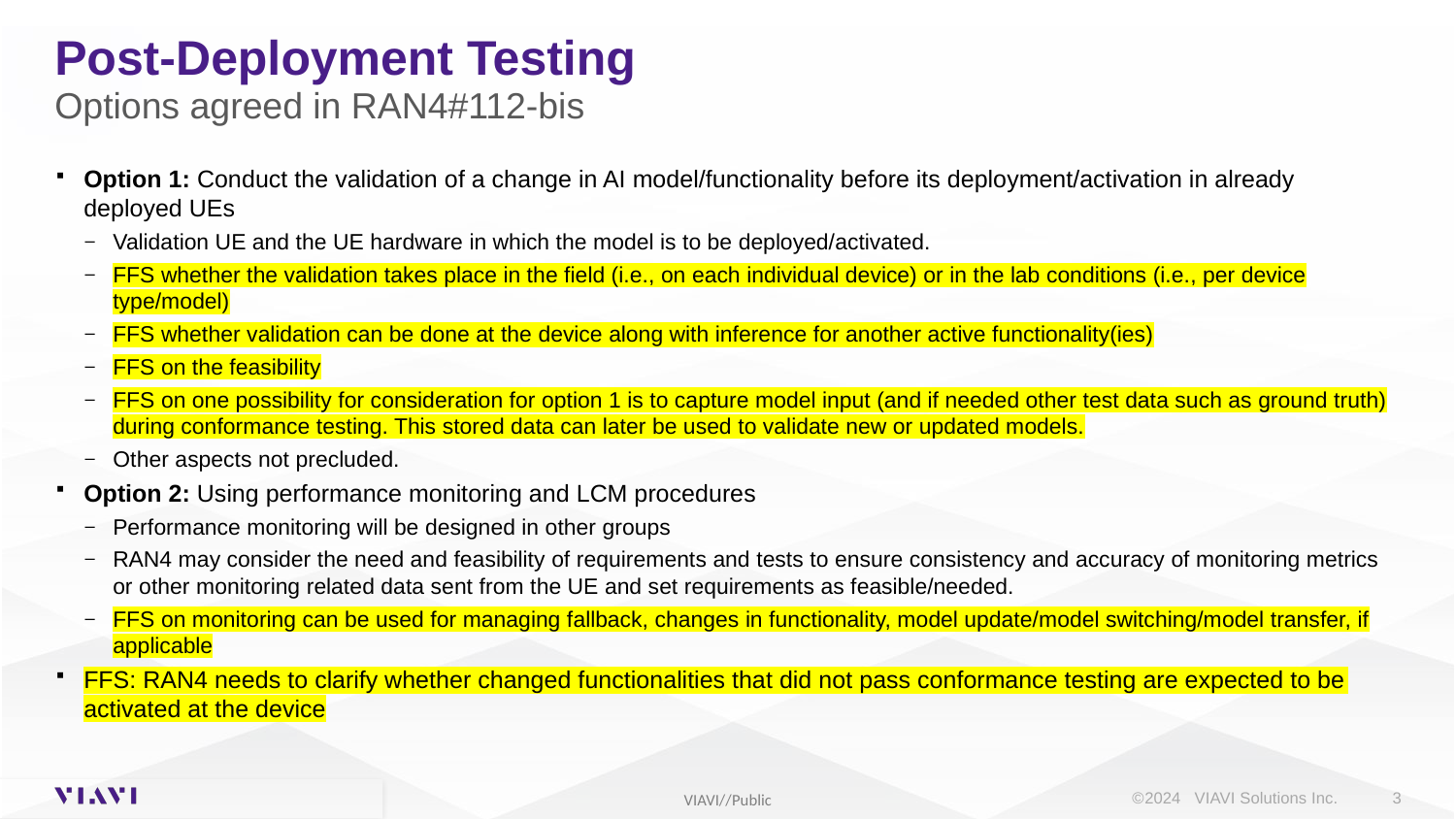

# Post-Deployment Testing
Options agreed in RAN4#112-bis
Option 1: Conduct the validation of a change in AI model/functionality before its deployment/activation in already deployed UEs
Validation UE and the UE hardware in which the model is to be deployed/activated.
FFS whether the validation takes place in the field (i.e., on each individual device) or in the lab conditions (i.e., per device type/model)
FFS whether validation can be done at the device along with inference for another active functionality(ies)
FFS on the feasibility
FFS on one possibility for consideration for option 1 is to capture model input (and if needed other test data such as ground truth) during conformance testing. This stored data can later be used to validate new or updated models.
Other aspects not precluded.
Option 2: Using performance monitoring and LCM procedures
Performance monitoring will be designed in other groups
RAN4 may consider the need and feasibility of requirements and tests to ensure consistency and accuracy of monitoring metrics or other monitoring related data sent from the UE and set requirements as feasible/needed.
FFS on monitoring can be used for managing fallback, changes in functionality, model update/model switching/model transfer, if applicable
FFS: RAN4 needs to clarify whether changed functionalities that did not pass conformance testing are expected to be activated at the device